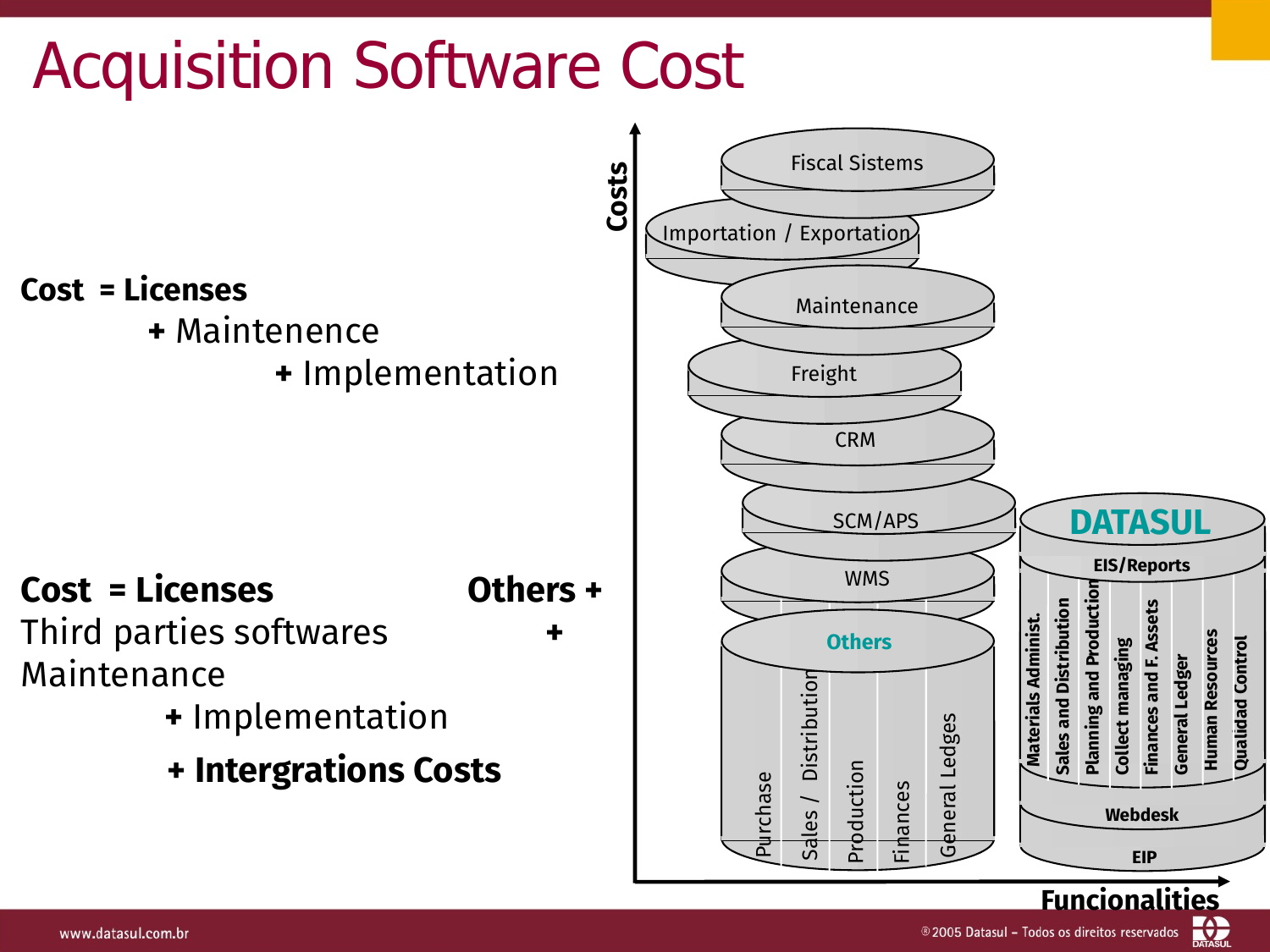

# Acquisition Software Cost

Fiscal Sistems

Importation / Exportation

Maintenance

Freight

CRM

SCM/APS

WMS

Costs
Cost  = Licenses      	       		+ Maintenence	       			+ Implementation
DATASUL

EIS/Reports
  Materials Administ.
Sales and Distribution
Planning and Production
Collect managing
Finances and F. Assets
General Ledger
 Human Resources
 Qualidad Control

Cost  = Licenses                       Others + Third parties softwares      	  + Maintenance
	  + Implementation
	  + Intergrations Costs

 Purchase
	Sales /  Distribution
Production
Finances
 General Ledges

Others

Webdesk
System- u. Network-
administration
EIP
Funcionalities